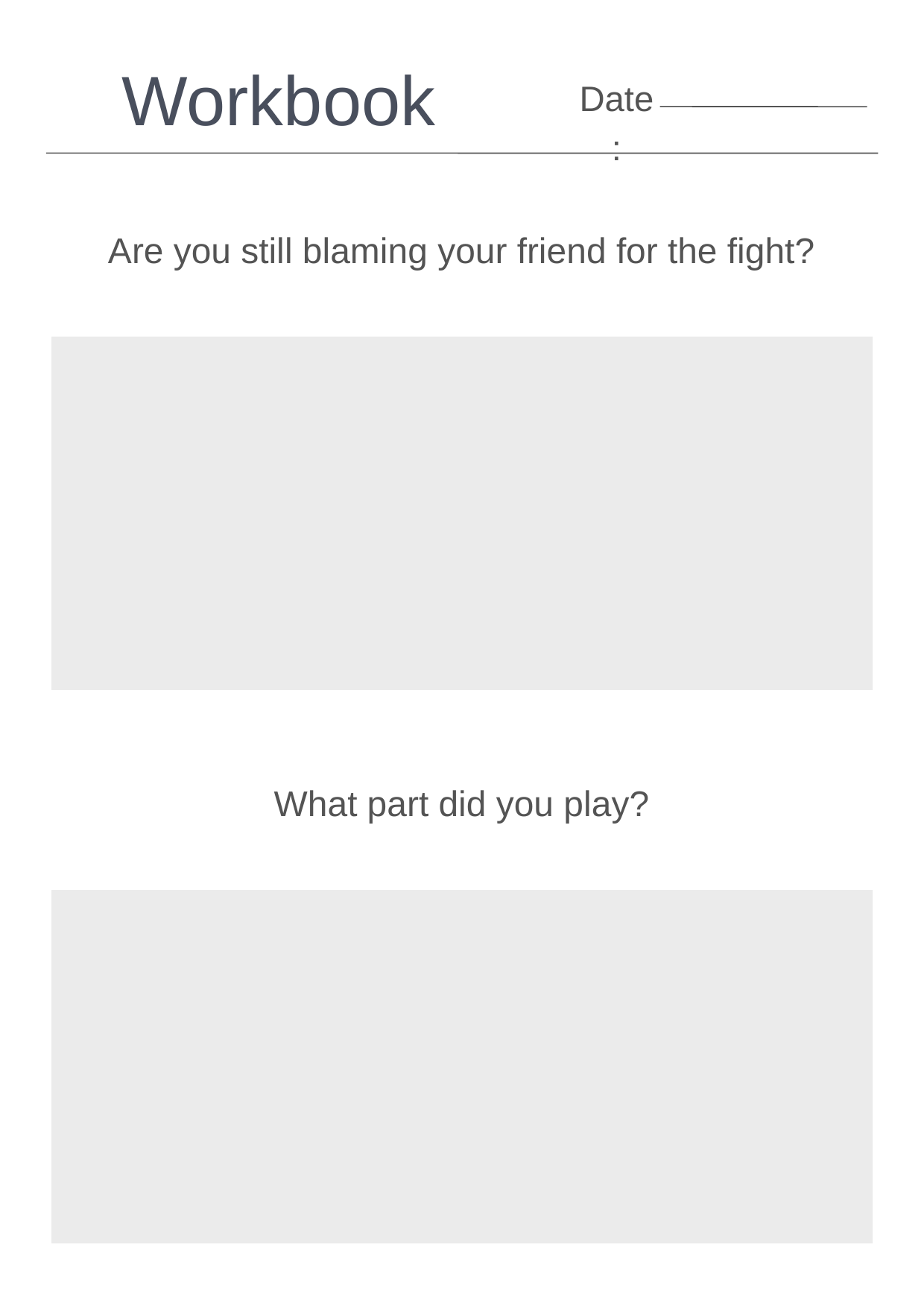

Workbook
Date:

Are you still blaming your friend for the fight?

What part did you play?